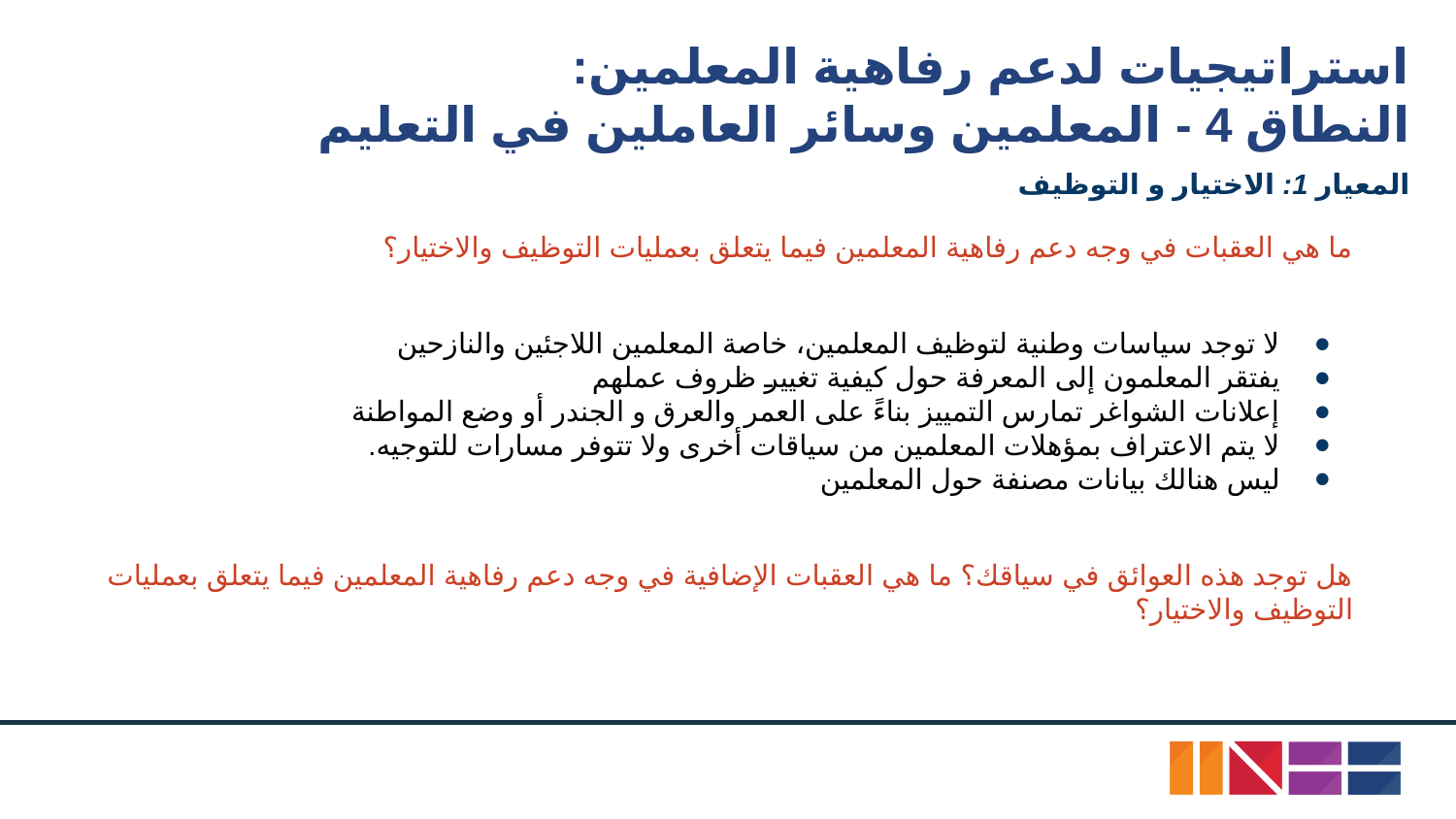

# استراتيجيات لدعم رفاهية المعلمين:
النطاق 4 - المعلمين وسائر العاملين في التعليم
المعيار 1: الاختيار و التوظيف
ما هي العقبات في وجه دعم رفاهية المعلمين فيما يتعلق بعمليات التوظيف والاختيار؟
لا توجد سياسات وطنية لتوظيف المعلمين، خاصة المعلمين اللاجئين والنازحين
يفتقر المعلمون إلى المعرفة حول كيفية تغيير ظروف عملهم
إعلانات الشواغر تمارس التمييز بناءً على العمر والعرق و الجندر أو وضع المواطنة
لا يتم الاعتراف بمؤهلات المعلمين من سياقات أخرى ولا تتوفر مسارات للتوجيه.
ليس هنالك بيانات مصنفة حول المعلمين
المصدر:  اوكسفام
هل توجد هذه العوائق في سياقك؟ ما هي العقبات الإضافية في وجه دعم رفاهية المعلمين فيما يتعلق بعمليات التوظيف والاختيار؟